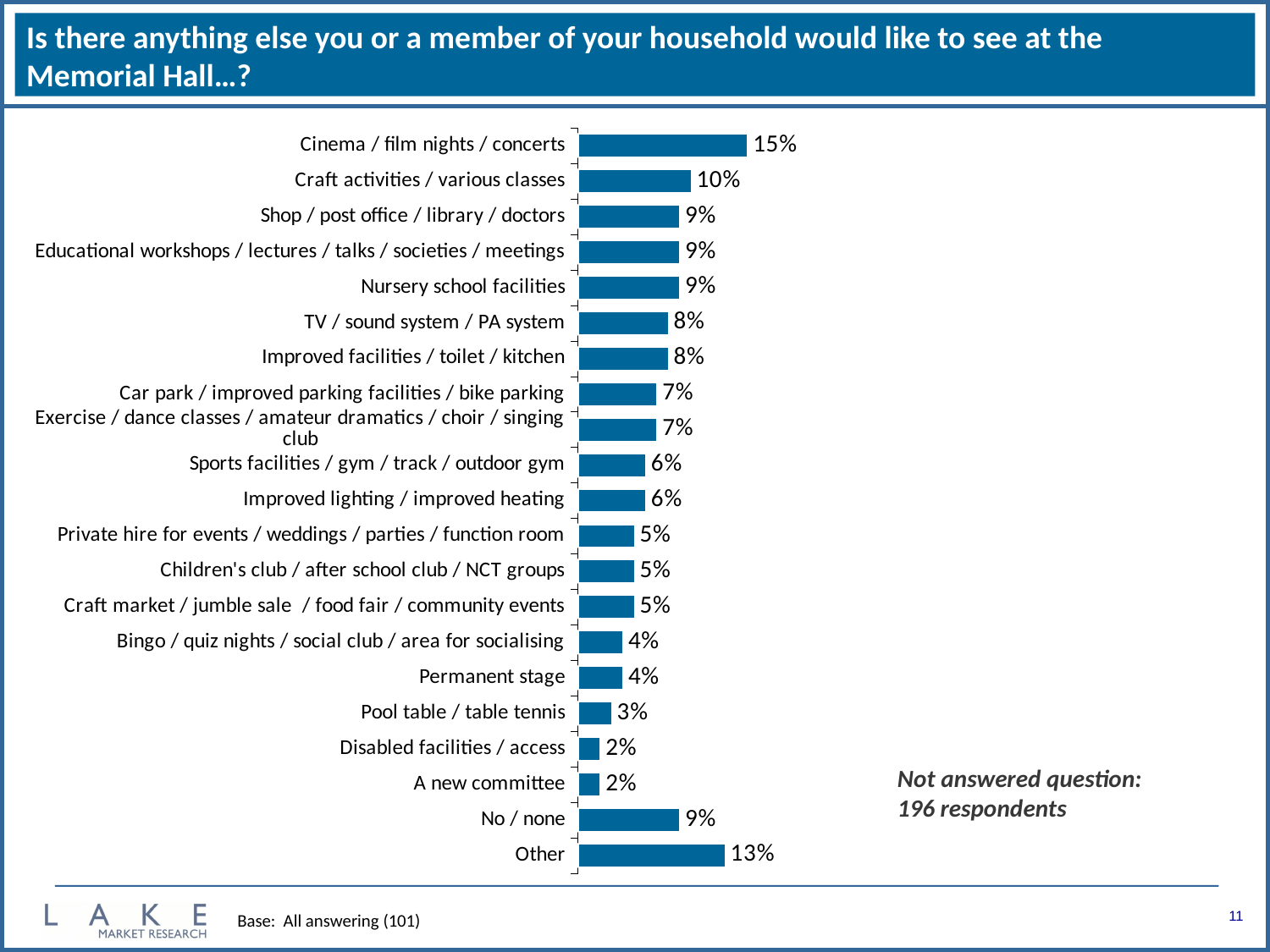

# Is there anything else you or a member of your household would like to see at the  Memorial Hall…?

### Chart

| Category | total |
|---|---|
| Cinema / film nights / concerts | 0.148514851485149 |
| Craft activities / various classes | 0.099009900990099 |
| Shop / post office / library / doctors | 0.0891089108910891 |
| Educational workshops / lectures / talks / societies / meetings | 0.0891089108910891 |
| Nursery school facilities | 0.0891089108910891 |
| TV / sound system / PA system | 0.0792079207920792 |
| Improved facilities / toilet / kitchen | 0.0792079207920792 |
| Car park / improved parking facilities / bike parking | 0.0693069306930693 |
| Exercise / dance classes / amateur dramatics / choir / singing club | 0.0693069306930693 |
| Sports facilities / gym / track / outdoor gym | 0.0594059405940594 |
| Improved lighting / improved heating | 0.0594059405940594 |
| Private hire for events / weddings / parties / function room | 0.0495049504950495 |
| Children's club / after school club / NCT groups | 0.0495049504950495 |
| Craft market / jumble sale  / food fair / community events | 0.0495049504950495 |
| Bingo / quiz nights / social club / area for socialising | 0.0396039603960396 |
| Permanent stage | 0.0396039603960396 |
| Pool table / table tennis | 0.0297029702970297 |
| Disabled facilities / access | 0.0198019801980198 |
| A new committee | 0.0198019801980198 |
| No / none | 0.0891089108910891 |
| Other | 0.128712871287129 |
Not answered question: 196 respondents
11
Base:  All answering (101)